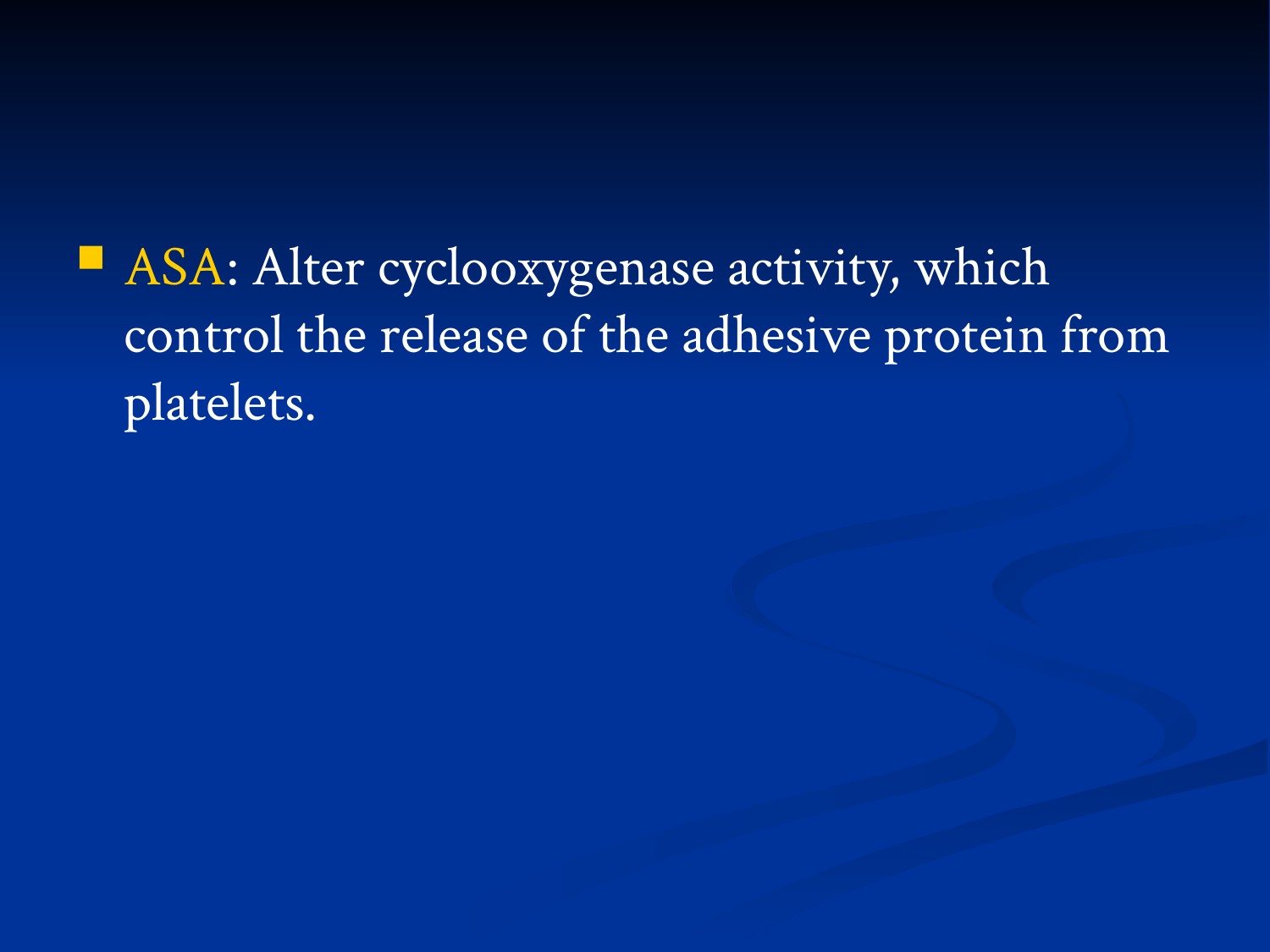

#
ASA: Alter cyclooxygenase activity, which control the release of the adhesive protein from platelets.